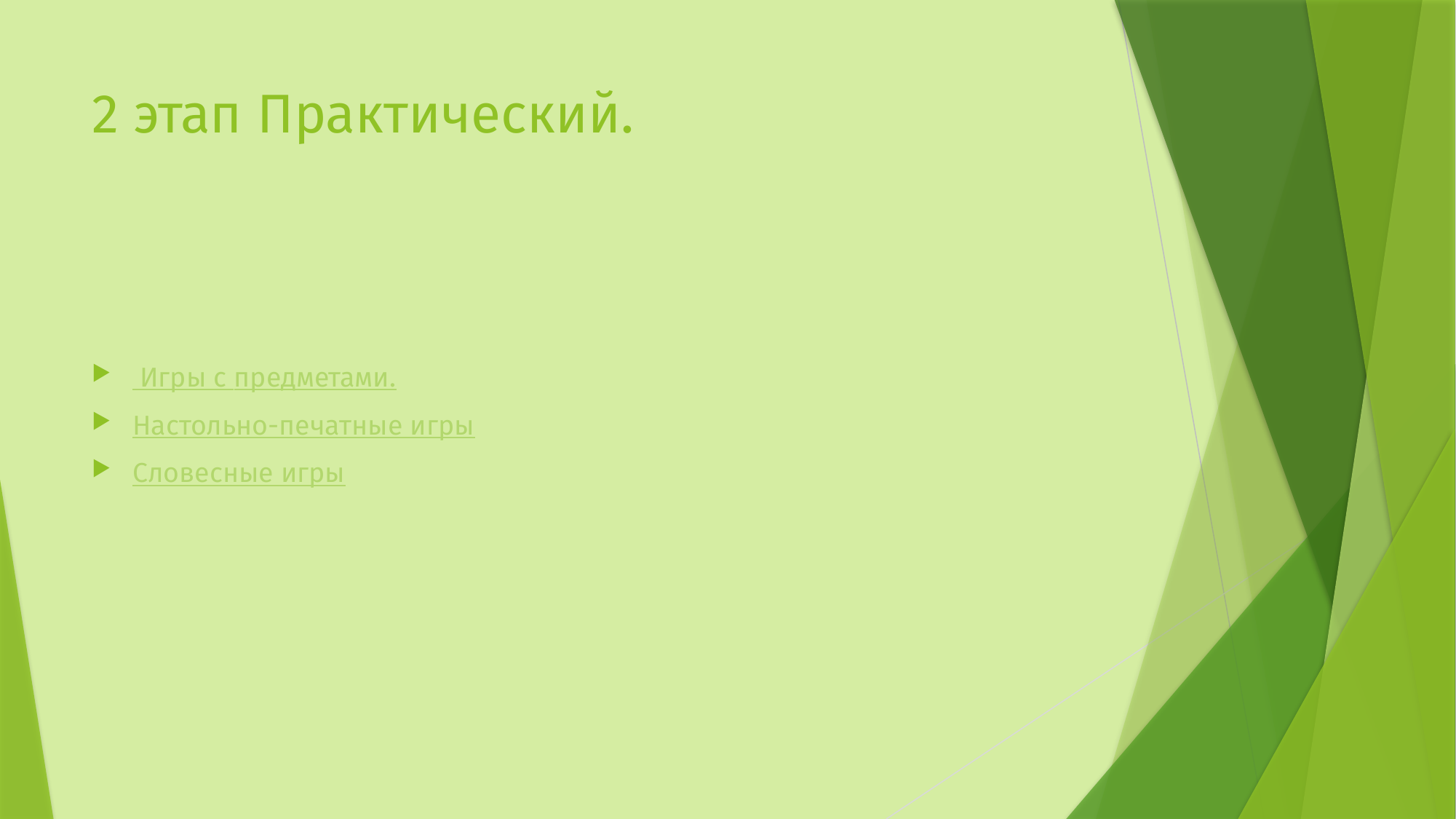

# 2 этап Практический.

 Игры с предметами.
Настольно-печатные игры
Словесные игры